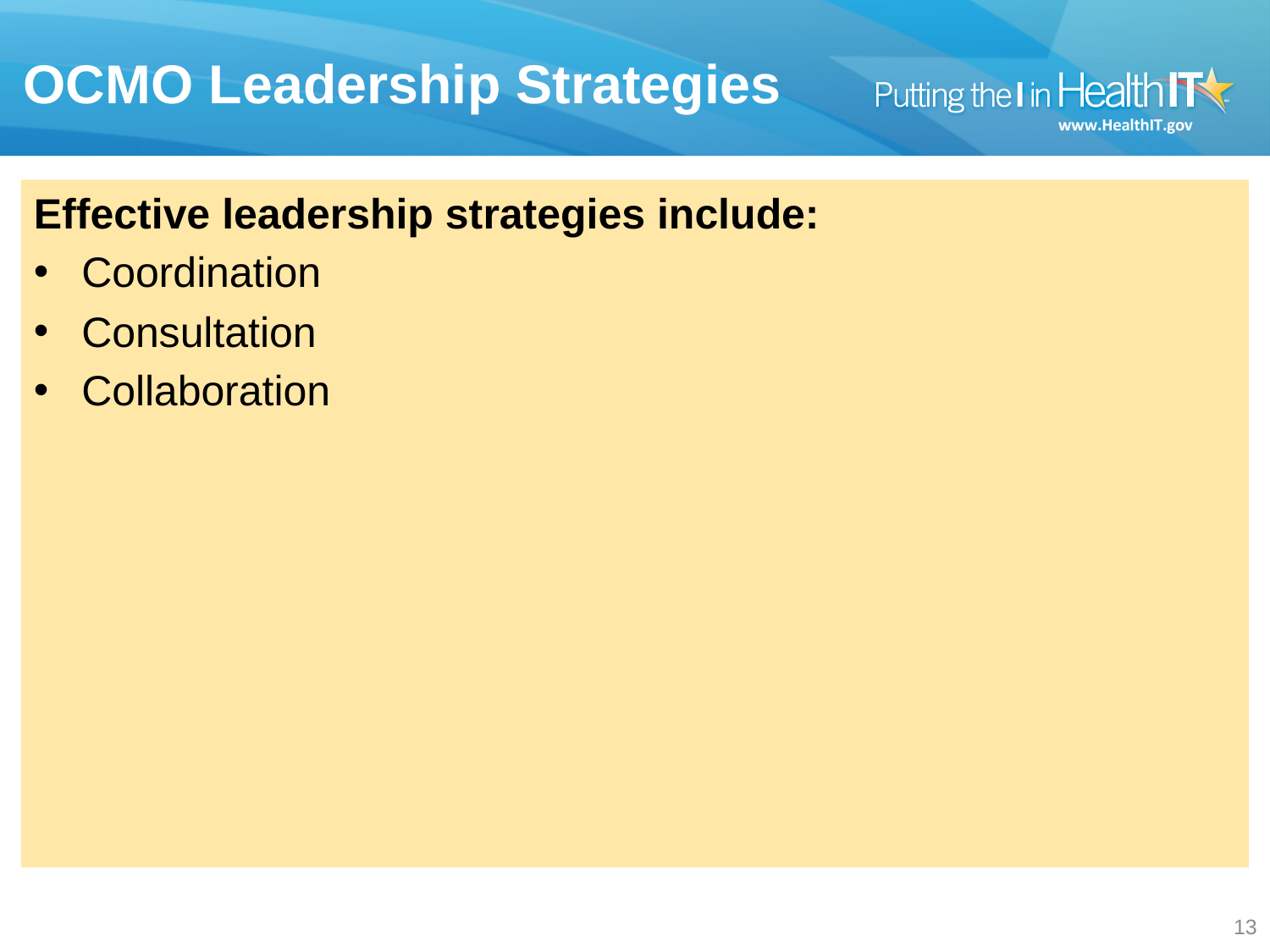

# OCMO Leadership Strategies
Effective leadership strategies include:
Coordination
Consultation
Collaboration
13